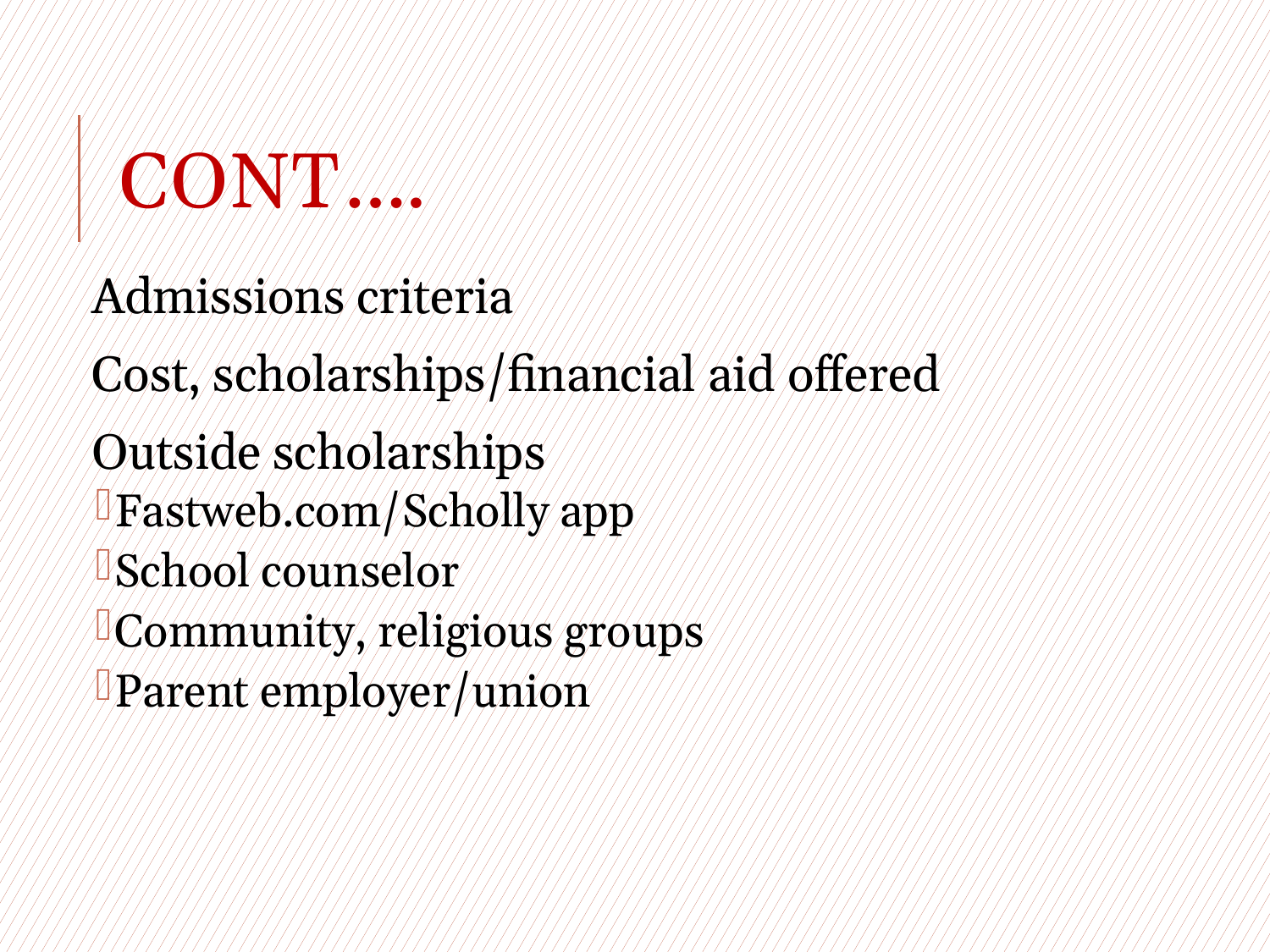

# Cont….
Admissions criteria
Cost, scholarships/financial aid offered
Outside scholarships
Fastweb.com/Scholly app
School counselor
Community, religious groups
Parent employer/union